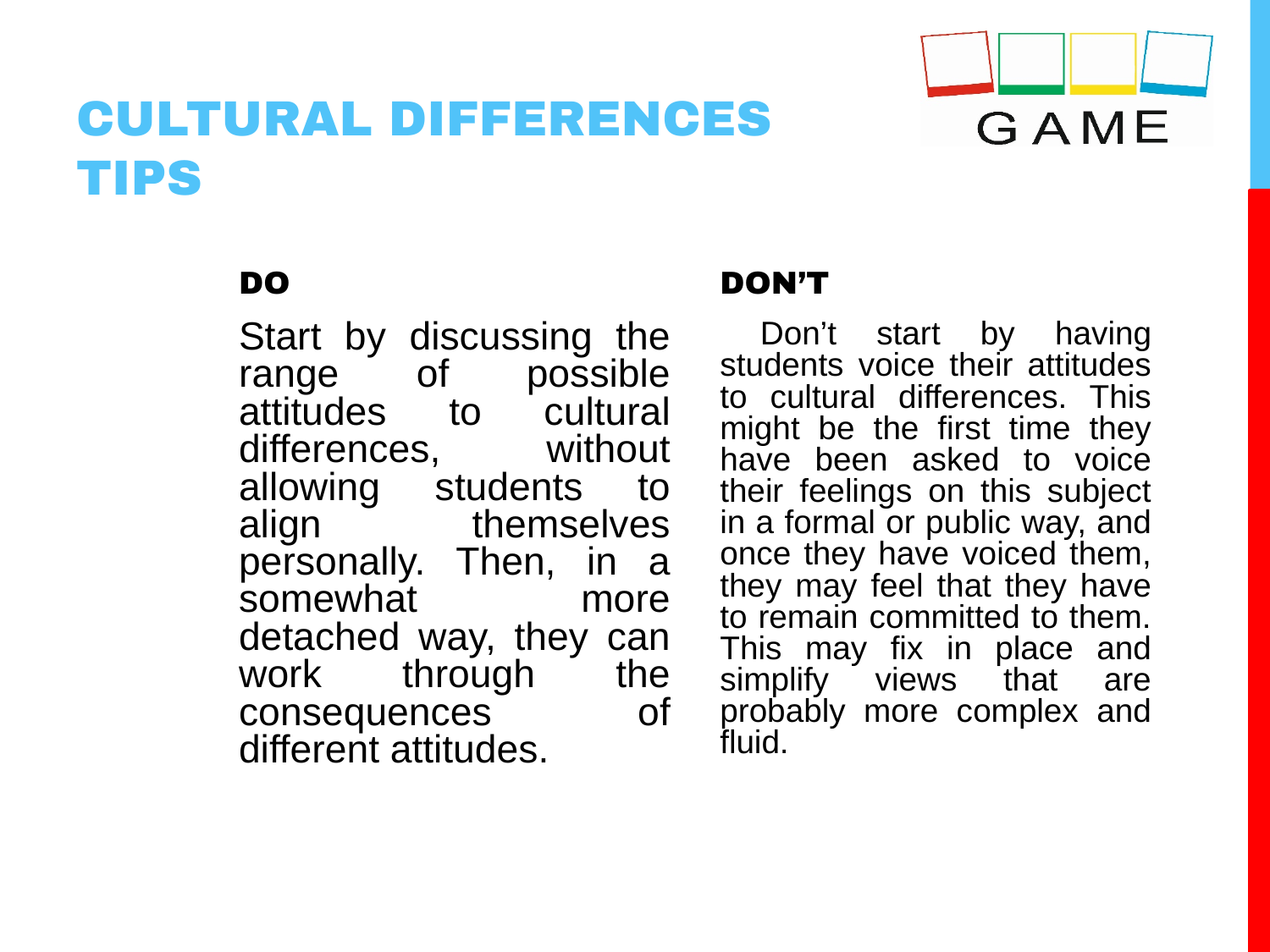

# CULTURAL DIFFERENCES TIPS
DO
DON’T
Start by discussing the range of possible attitudes to cultural differences, without allowing students to align themselves personally. Then, in a somewhat more detached way, they can work through the consequences of different attitudes.

 Don’t start by having students voice their attitudes to cultural differences. This might be the first time they have been asked to voice their feelings on this subject in a formal or public way, and once they have voiced them, they may feel that they have to remain committed to them. This may fix in place and simplify views that are probably more complex and fluid.